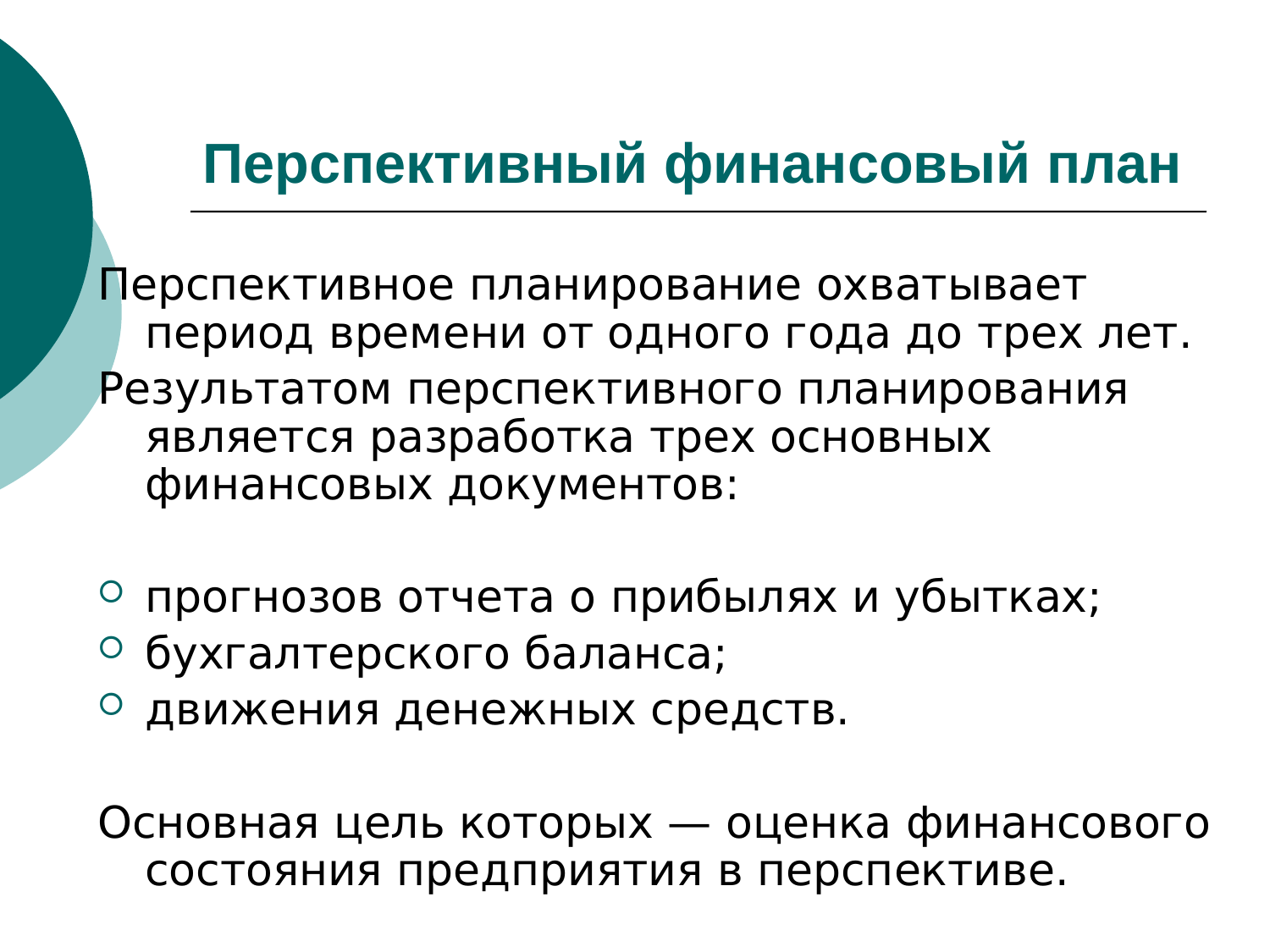

# Перспективный финансовый план
Перспективное планирование охватывает период времени от одного года до трех лет.
Результатом перспективного планирования является разработка трех основных финансовых документов:

прогнозов отчета о прибылях и убытках;
бухгалтерского баланса;
движения денежных средств.

Основная цель которых — оценка финансового состояния предприятия в перспективе.